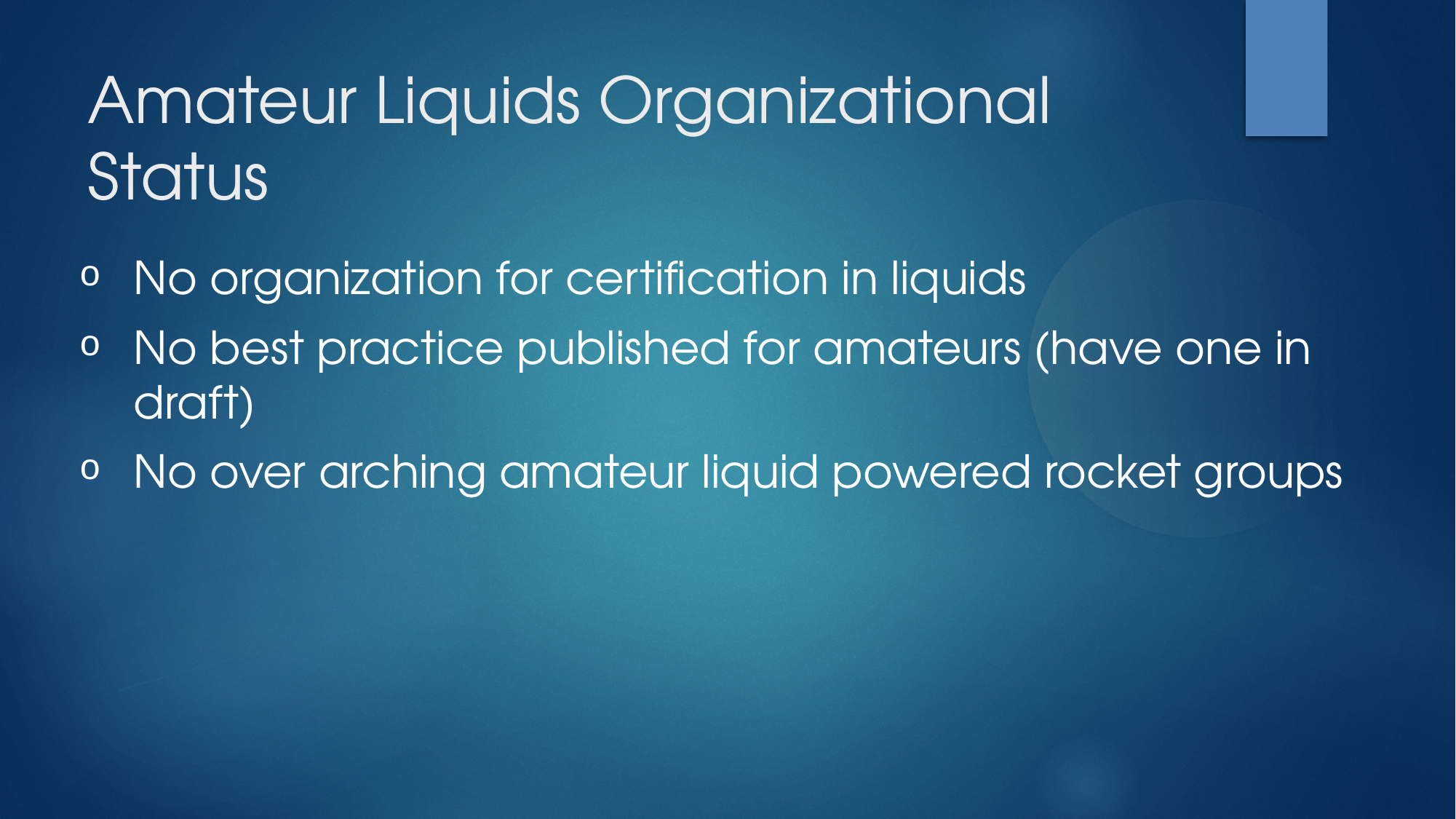

Amateur Liquids Organizational Status
No organization for certification in liquids
No best practice published for amateurs (have one in draft)
No over arching amateur liquid powered rocket groups